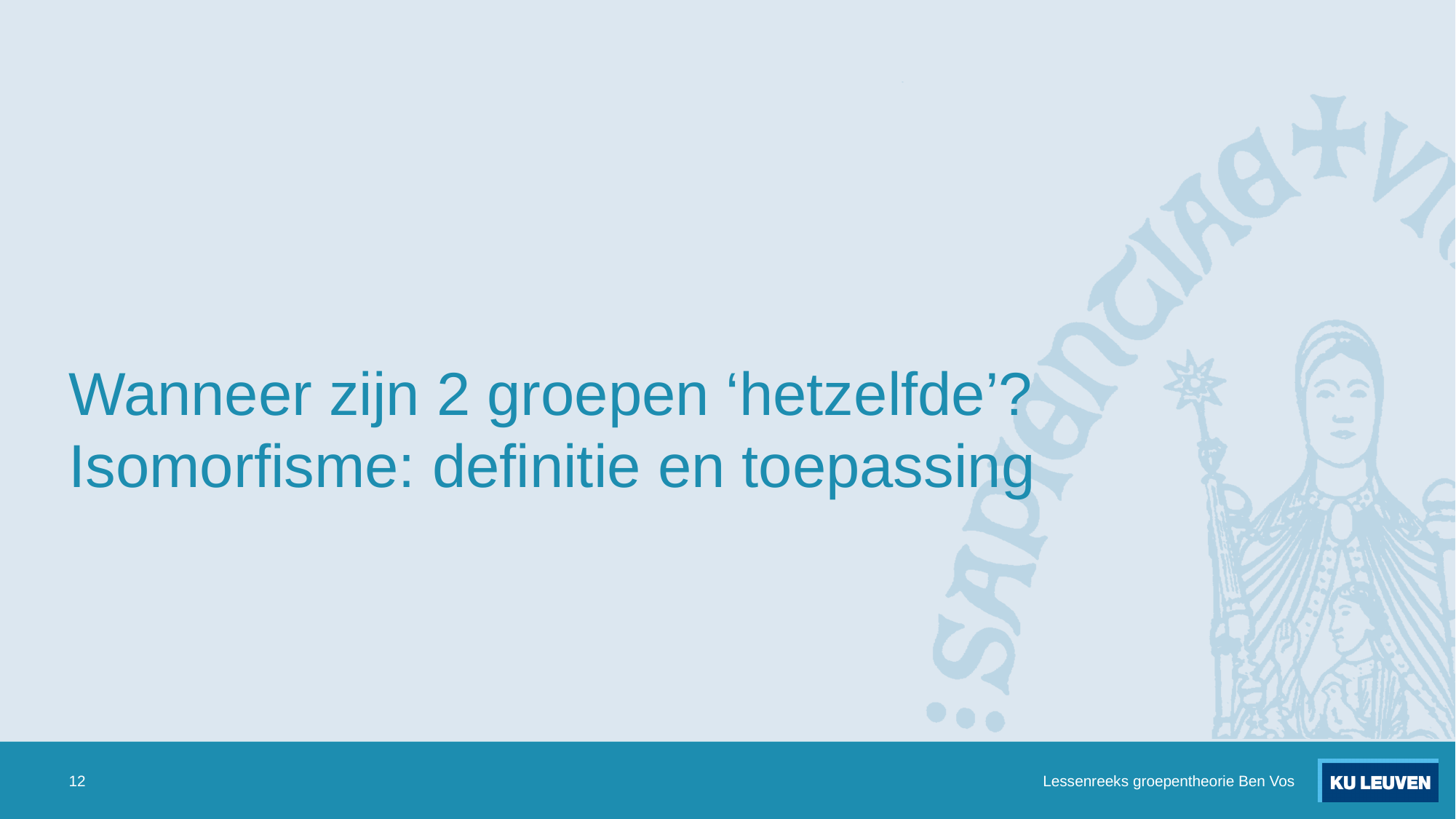

# Wanneer zijn 2 groepen ‘hetzelfde’? Isomorfisme: definitie en toepassing

12
Lessenreeks groepentheorie Ben Vos